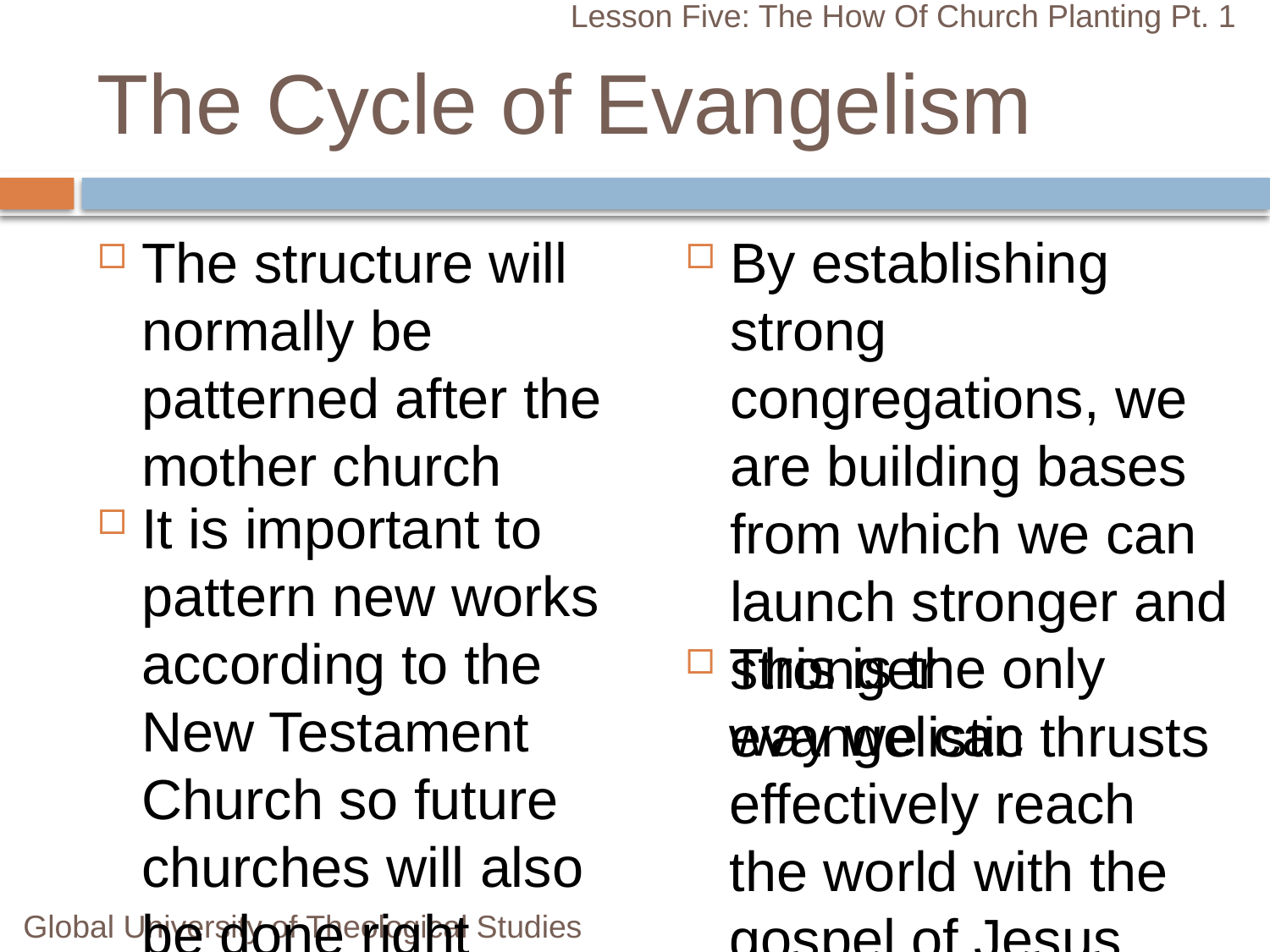

Lesson Five: The How Of Church Planting Pt. 1
# The Cycle of Evangelism
The structure will normally be patterned after the mother church
By establishing strong congregations, we are building bases from which we can launch stronger and stronger evangelistic thrusts
It is important to pattern new works according to the New Testament Church so future churches will also be done right
This is the only way we can effectively reach the world with the gospel of Jesus
Global University of Theological Studies